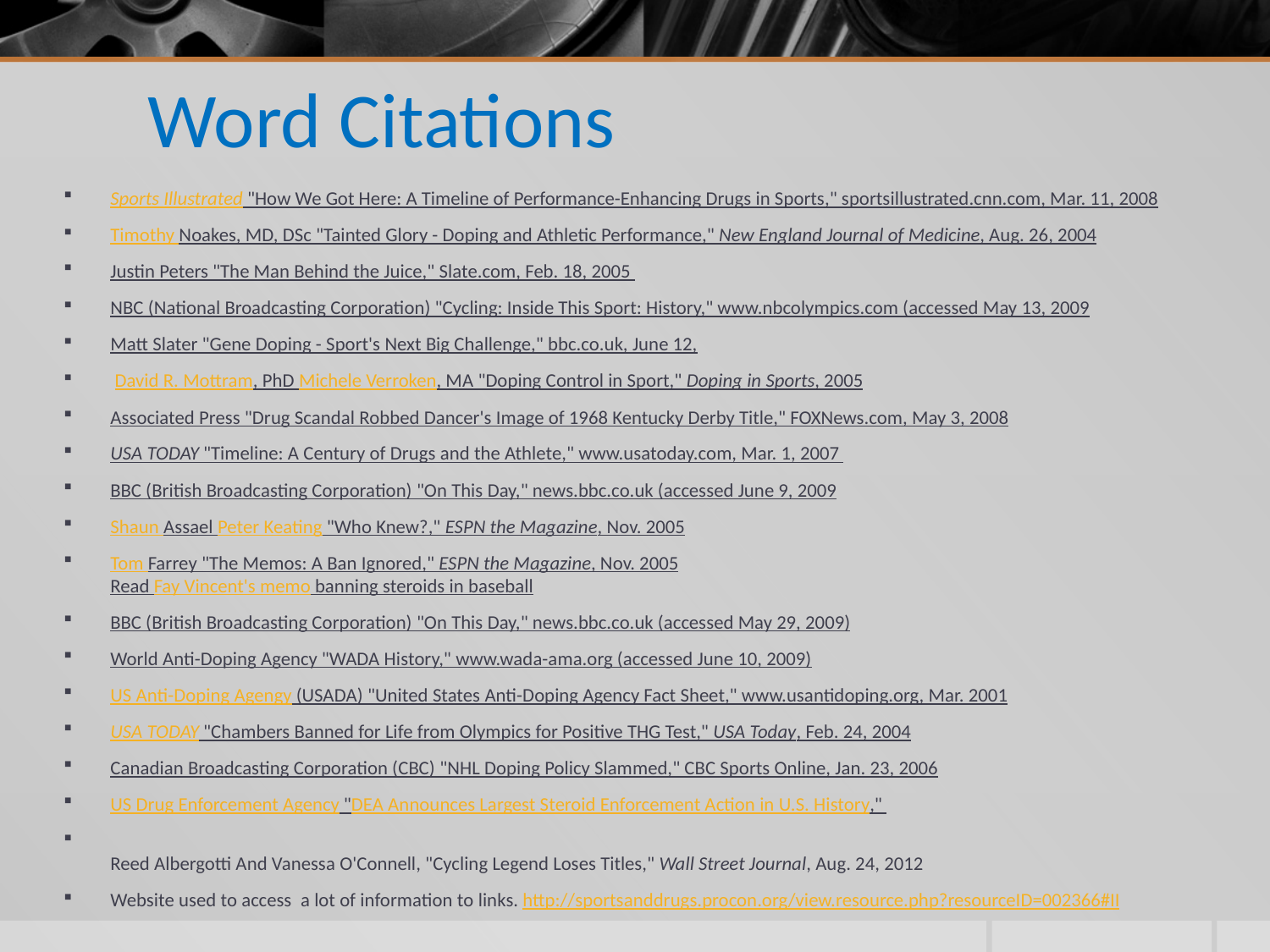

# Word Citations
Sports Illustrated "How We Got Here: A Timeline of Performance-Enhancing Drugs in Sports," sportsillustrated.cnn.com, Mar. 11, 2008
Timothy Noakes, MD, DSc "Tainted Glory - Doping and Athletic Performance," New England Journal of Medicine, Aug. 26, 2004
Justin Peters "The Man Behind the Juice," Slate.com, Feb. 18, 2005
NBC (National Broadcasting Corporation) "Cycling: Inside This Sport: History," www.nbcolympics.com (accessed May 13, 2009
Matt Slater "Gene Doping - Sport's Next Big Challenge," bbc.co.uk, June 12,
 David R. Mottram, PhD Michele Verroken, MA "Doping Control in Sport," Doping in Sports, 2005
Associated Press "Drug Scandal Robbed Dancer's Image of 1968 Kentucky Derby Title," FOXNews.com, May 3, 2008
USA TODAY "Timeline: A Century of Drugs and the Athlete," www.usatoday.com, Mar. 1, 2007
BBC (British Broadcasting Corporation) "On This Day," news.bbc.co.uk (accessed June 9, 2009
Shaun Assael Peter Keating "Who Knew?," ESPN the Magazine, Nov. 2005
Tom Farrey "The Memos: A Ban Ignored," ESPN the Magazine, Nov. 2005
Read Fay Vincent's memo banning steroids in baseball
BBC (British Broadcasting Corporation) "On This Day," news.bbc.co.uk (accessed May 29, 2009)
World Anti-Doping Agency "WADA History," www.wada-ama.org (accessed June 10, 2009)
US Anti-Doping Agengy (USADA) "United States Anti-Doping Agency Fact Sheet," www.usantidoping.org, Mar. 2001
USA TODAY "Chambers Banned for Life from Olympics for Positive THG Test," USA Today, Feb. 24, 2004
Canadian Broadcasting Corporation (CBC) "NHL Doping Policy Slammed," CBC Sports Online, Jan. 23, 2006
US Drug Enforcement Agency "DEA Announces Largest Steroid Enforcement Action in U.S. History,"
Reed Albergotti And Vanessa O'Connell, "Cycling Legend Loses Titles," Wall Street Journal, Aug. 24, 2012
Website used to access  a lot of information to links. http://sportsanddrugs.procon.org/view.resource.php?resourceID=002366#II